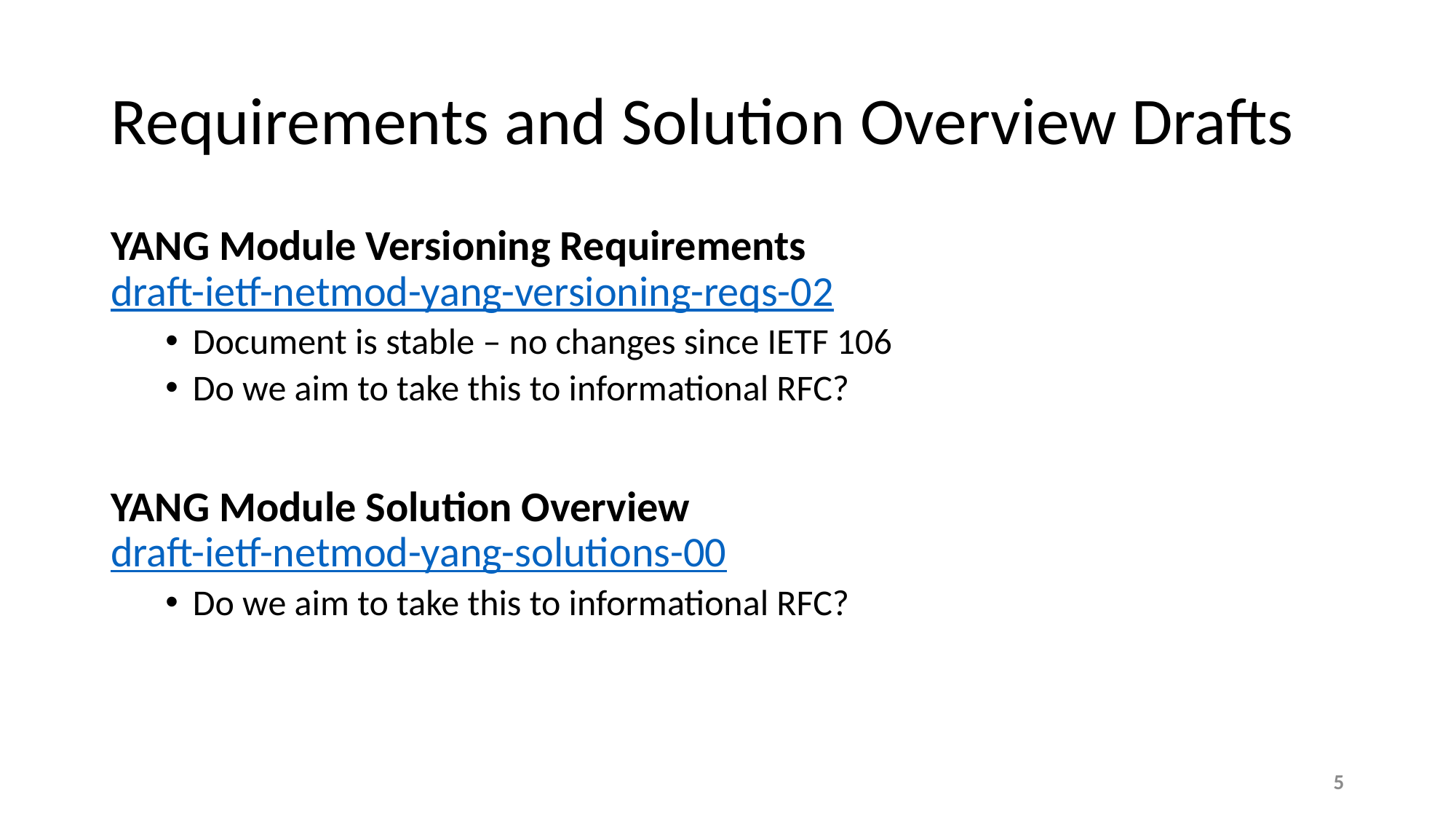

# Requirements and Solution Overview Drafts
YANG Module Versioning Requirements
draft-ietf-netmod-yang-versioning-reqs-02
Document is stable – no changes since IETF 106
Do we aim to take this to informational RFC?

YANG Module Solution Overview
draft-ietf-netmod-yang-solutions-00
Do we aim to take this to informational RFC?

5